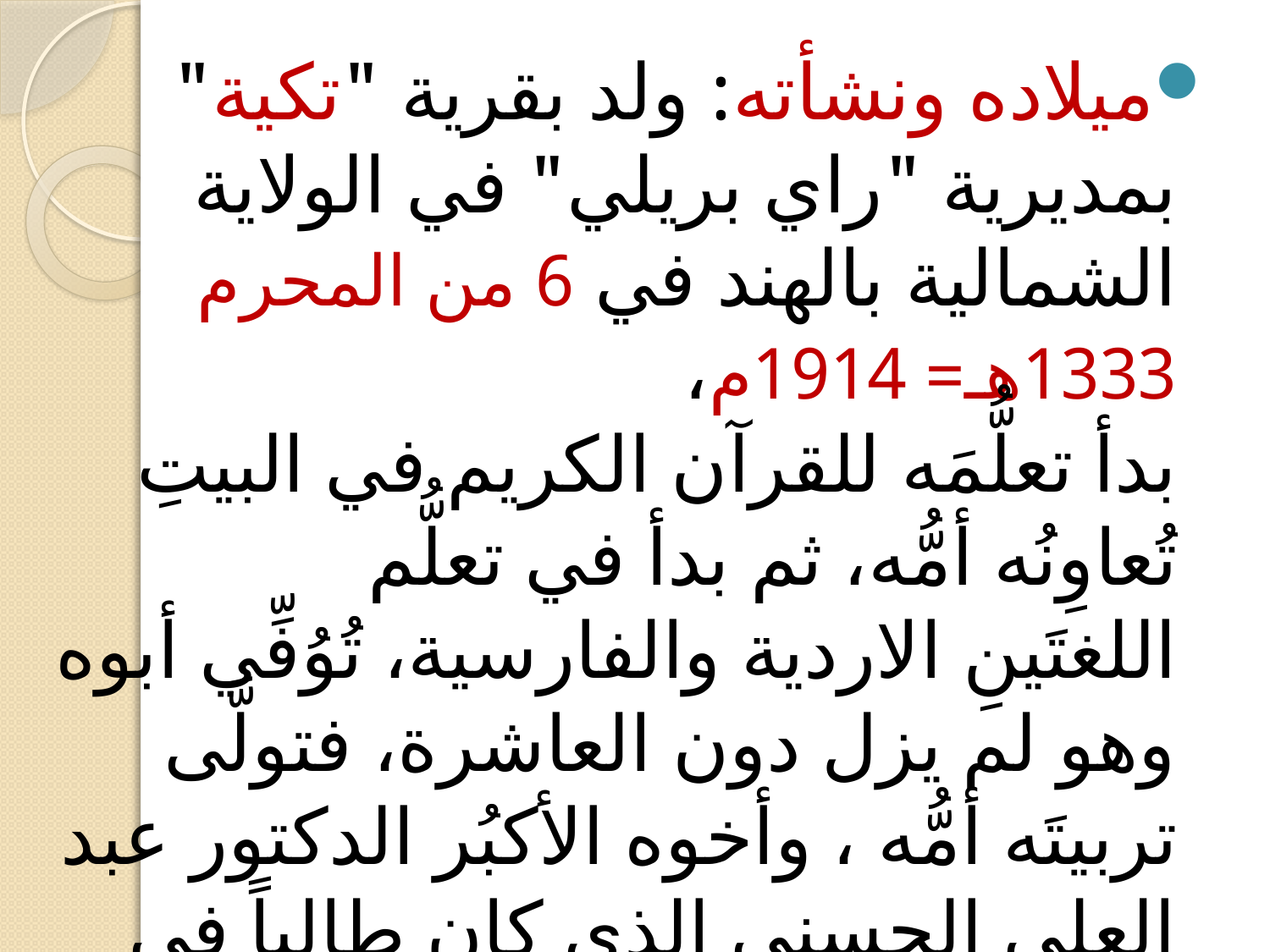

ميلاده ونشأته: ولد بقرية "تكية" بمديرية "راي بريلي" في الولاية الشمالية بالهند في 6 من المحرم 1333هـ= 1914م، 
بدأ تعلُّمَه للقرآن الكريم في البيتِ تُعاوِنُه أمُّه، ثم بدأ في تعلُّم اللغتَينِ الاردية والفارسية، تُوُفِّي أبوه وهو لم يزل دون العاشرة، فتولَّى تربيتَه أمُّه ، وأخوه الأكبُر الدكتور عبد العلي الحسني الذي كان طالباً في كلية الطب بعد تخرُّجِه من دار العلوم ندوة العلماء.